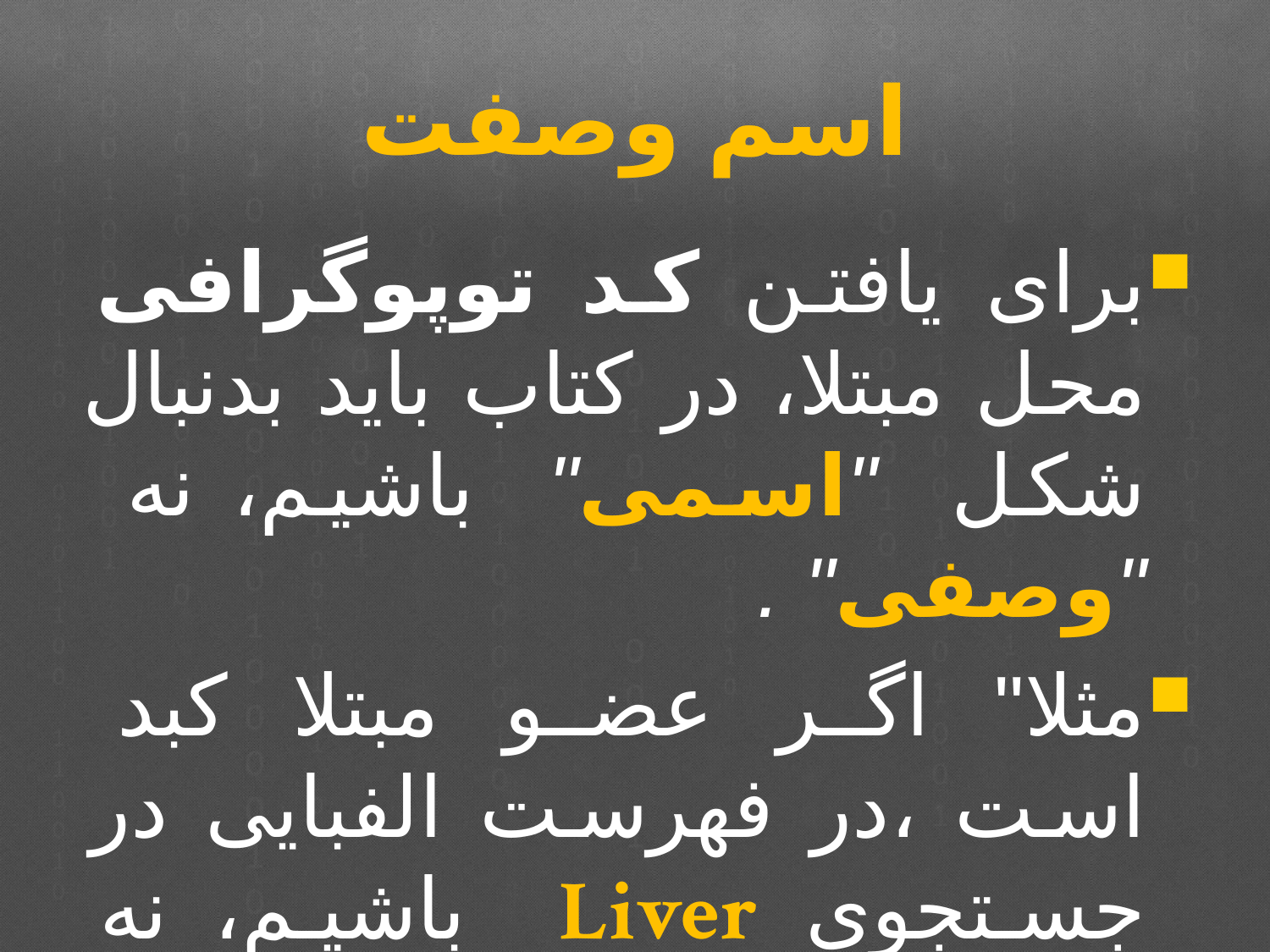

# اسم وصفت
برای یافتن کد توپوگرافی محل مبتلا، در کتاب باید بدنبال شکل  "اسمی"  باشیم، نه  "وصفی" .
مثلا" اگر عضو مبتلا کبد است ،در فهرست الفبایی در جستجوی Liver  باشیم، نه Hepatic .